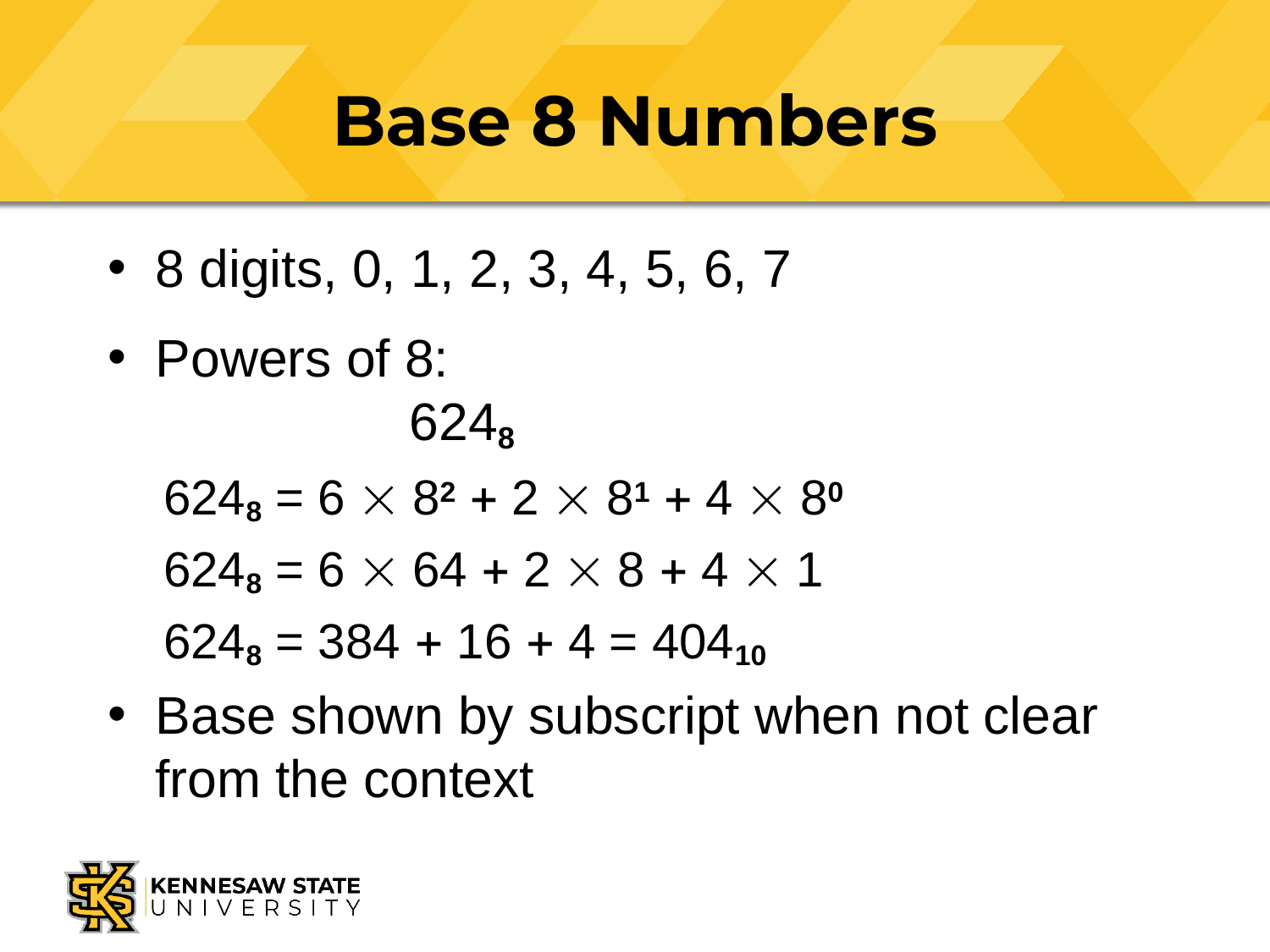

# Base 8 Numbers
8 digits, 0, 1, 2, 3, 4, 5, 6, 7
Powers of 8:
		6248
6248 = 6 × 82 + 2 × 81 + 4 × 80
6248 = 6 × 64 + 2 × 8 + 4 × 1
6248 = 384 + 16 + 4 = 40410
Base shown by subscript when not clear from the context